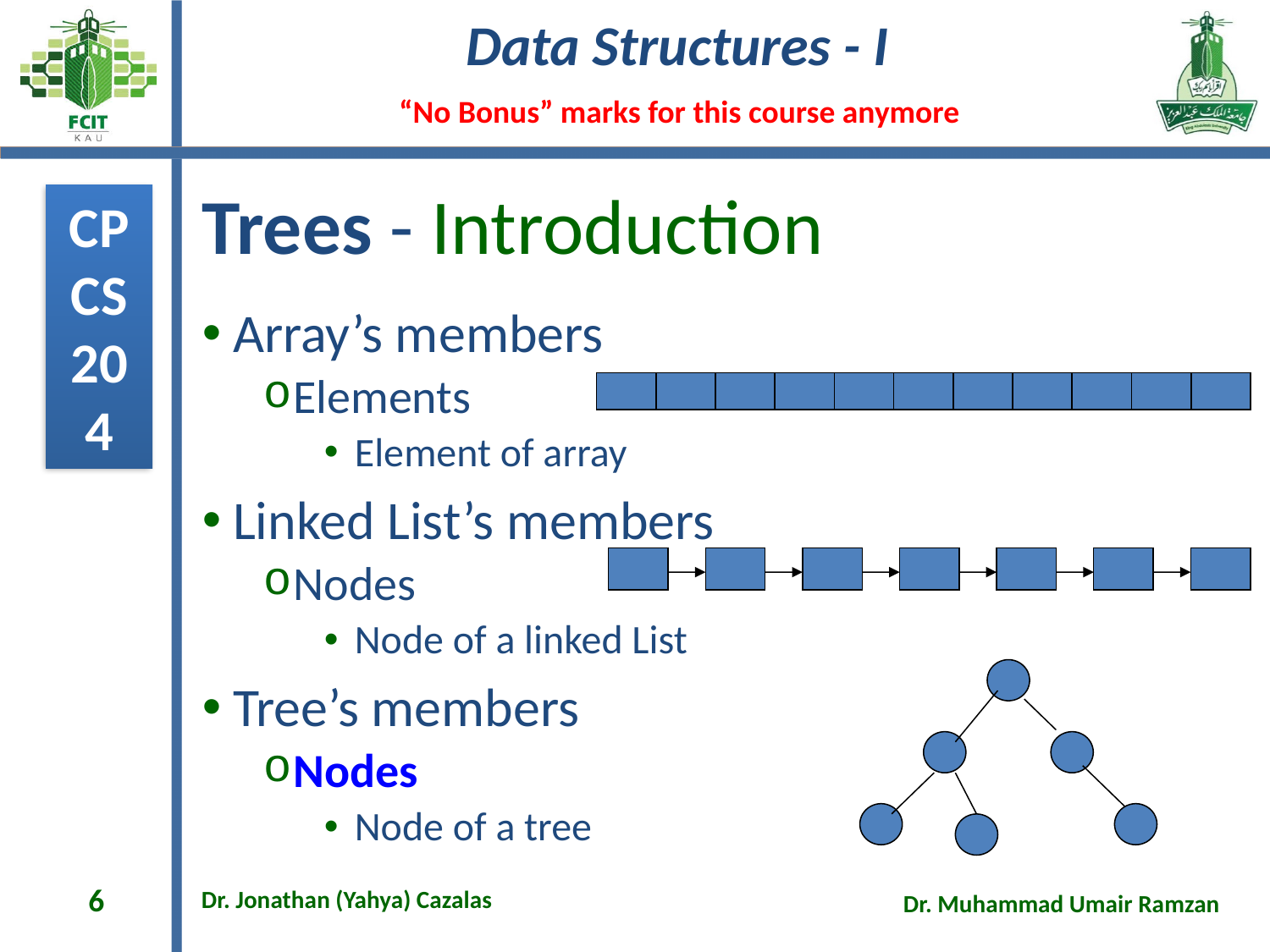

# Trees - Introduction
Array’s members
Elements
Element of array
Linked List’s members
Nodes
Node of a linked List
Tree’s members
Nodes
Node of a tree

6